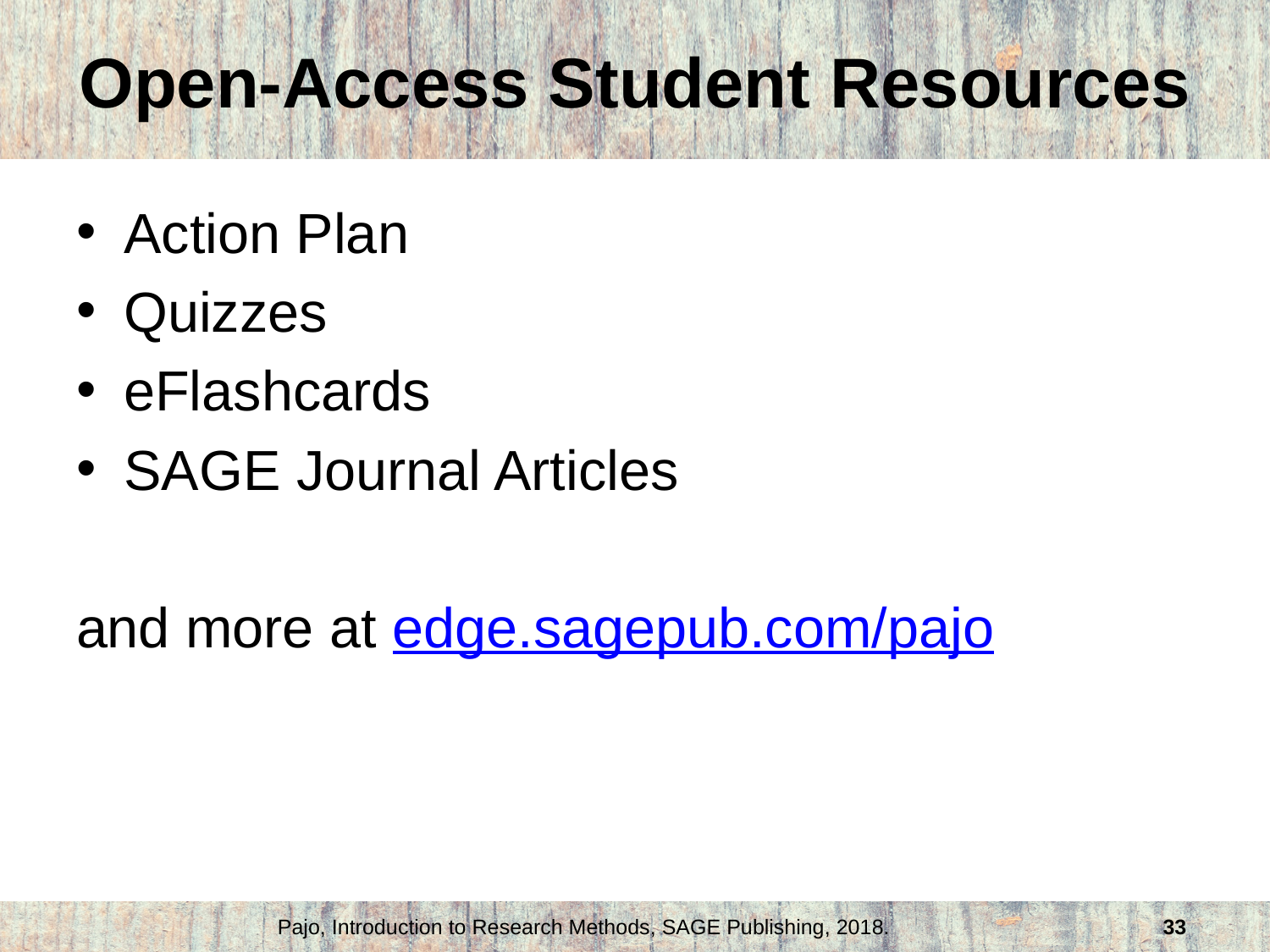

# Open-Access Student Resources
Action Plan
Quizzes
eFlashcards
SAGE Journal Articles

and more at edge.sagepub.com/pajo

Pajo, Introduction to Research Methods, SAGE Publishing, 2018.
33